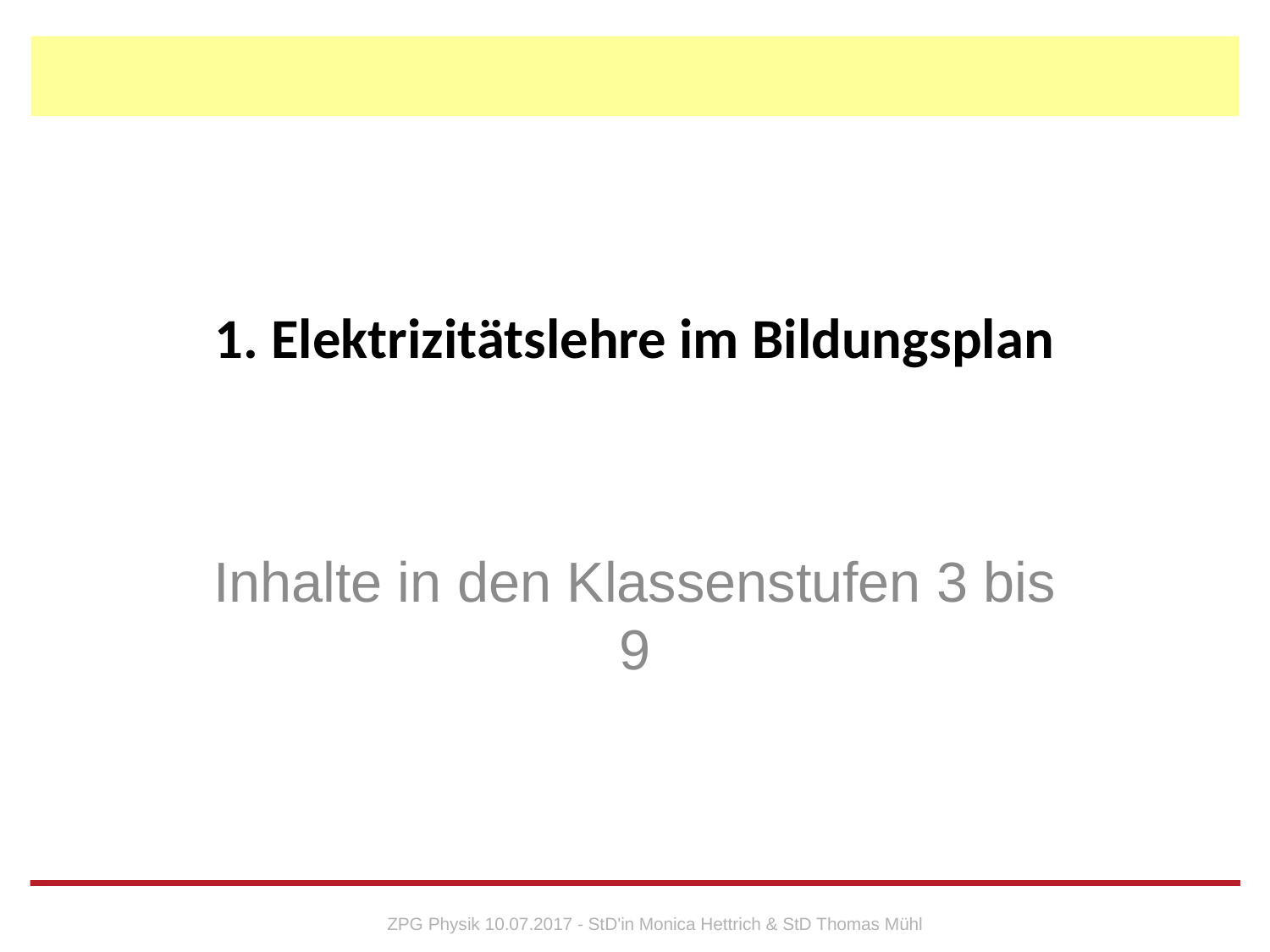

# 1. Elektrizitätslehre im Bildungsplan
Inhalte in den Klassenstufen 3 bis 9
ZPG Physik 10.07.2017 - StD'in Monica Hettrich & StD Thomas Mühl